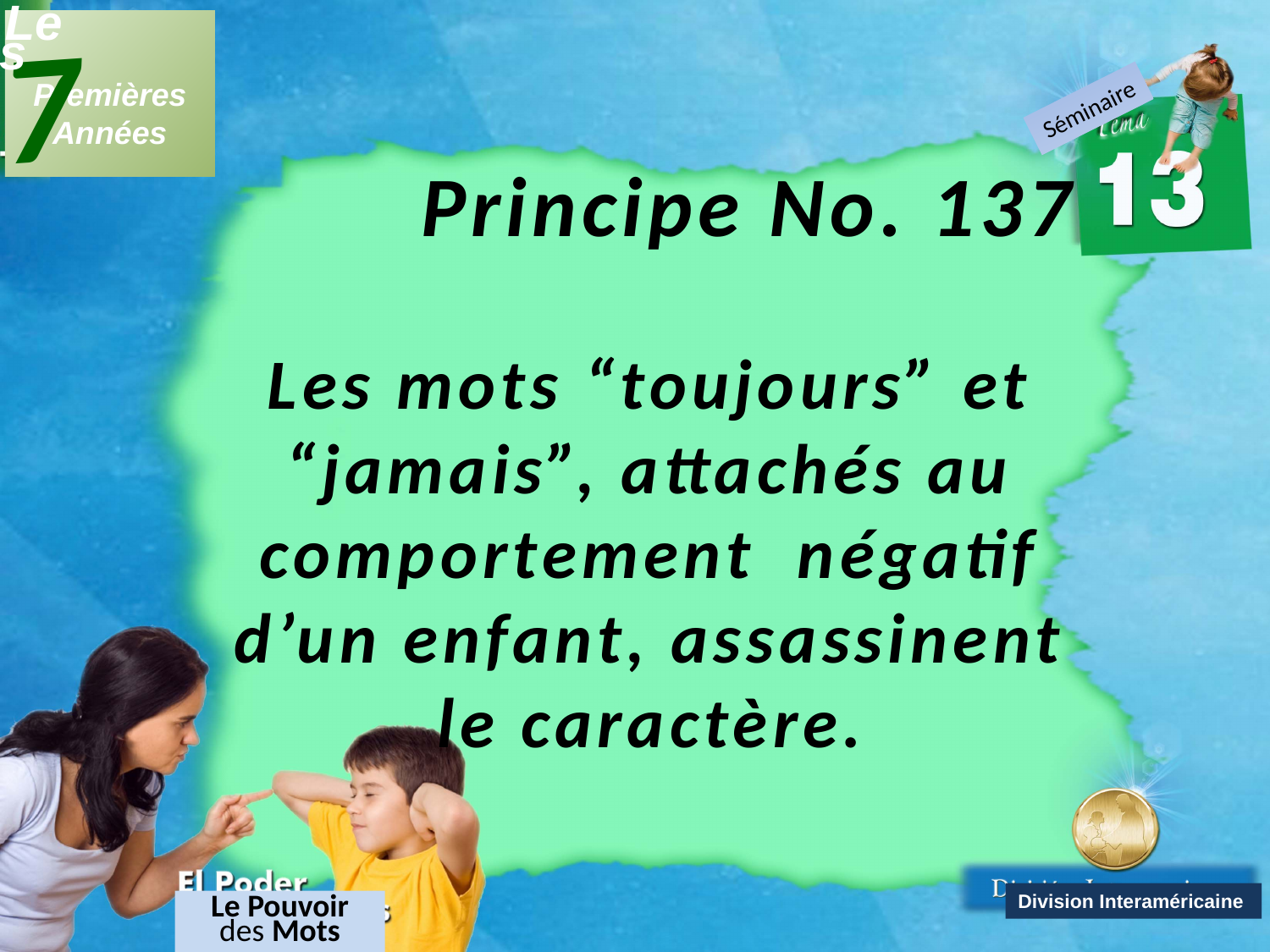

7
Les
         Premières
Années
Séminaire
Principe No. 137

Les mots “toujours” et “jamais”, attachés au comportement  négatif d’un enfant, assassinent le caractère.
Division Interaméricaine
Le Pouvoir des Mots